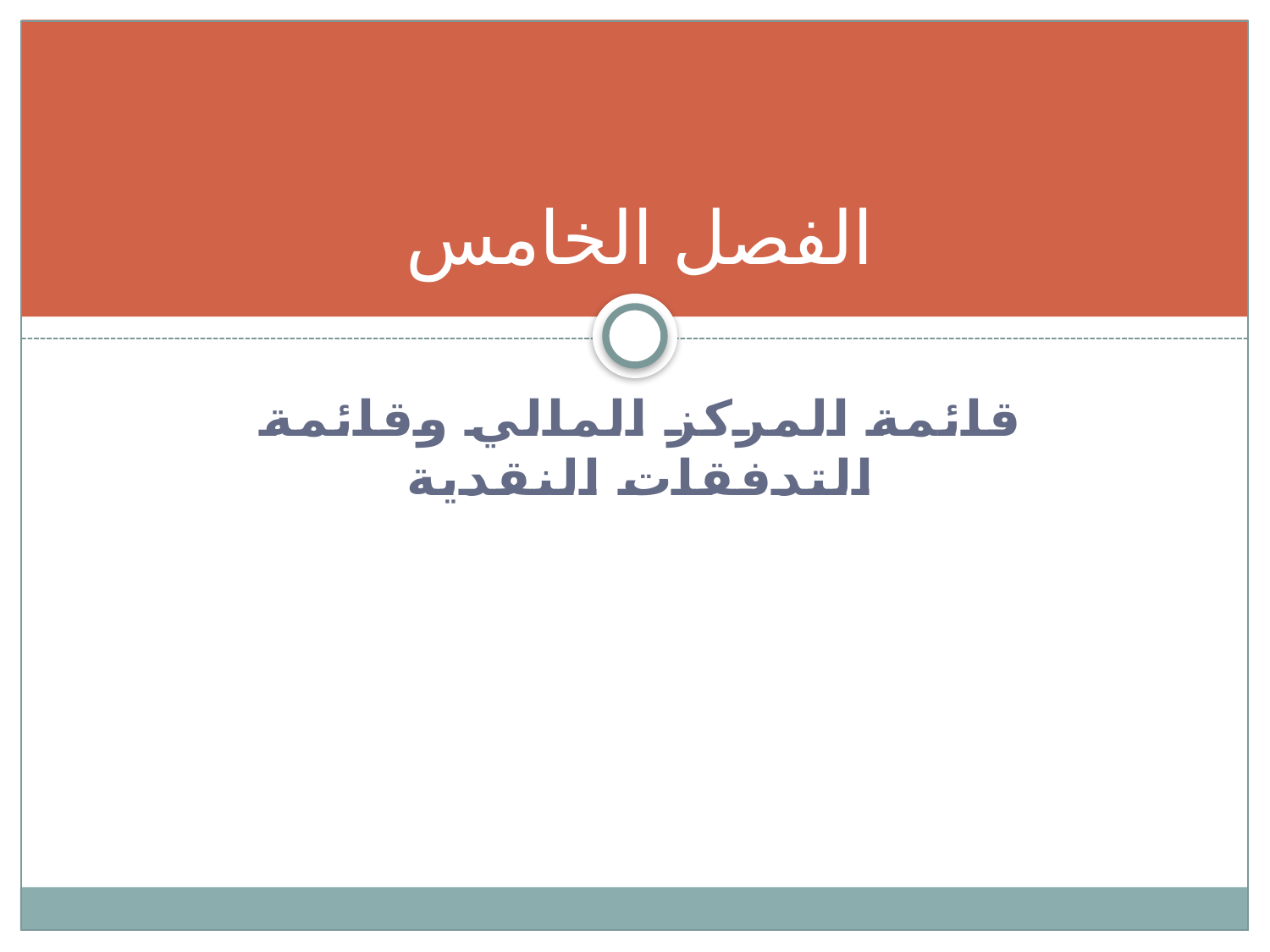

# الفصل الخامس
قائمة المركز المالي وقائمة التدفقات النقدية